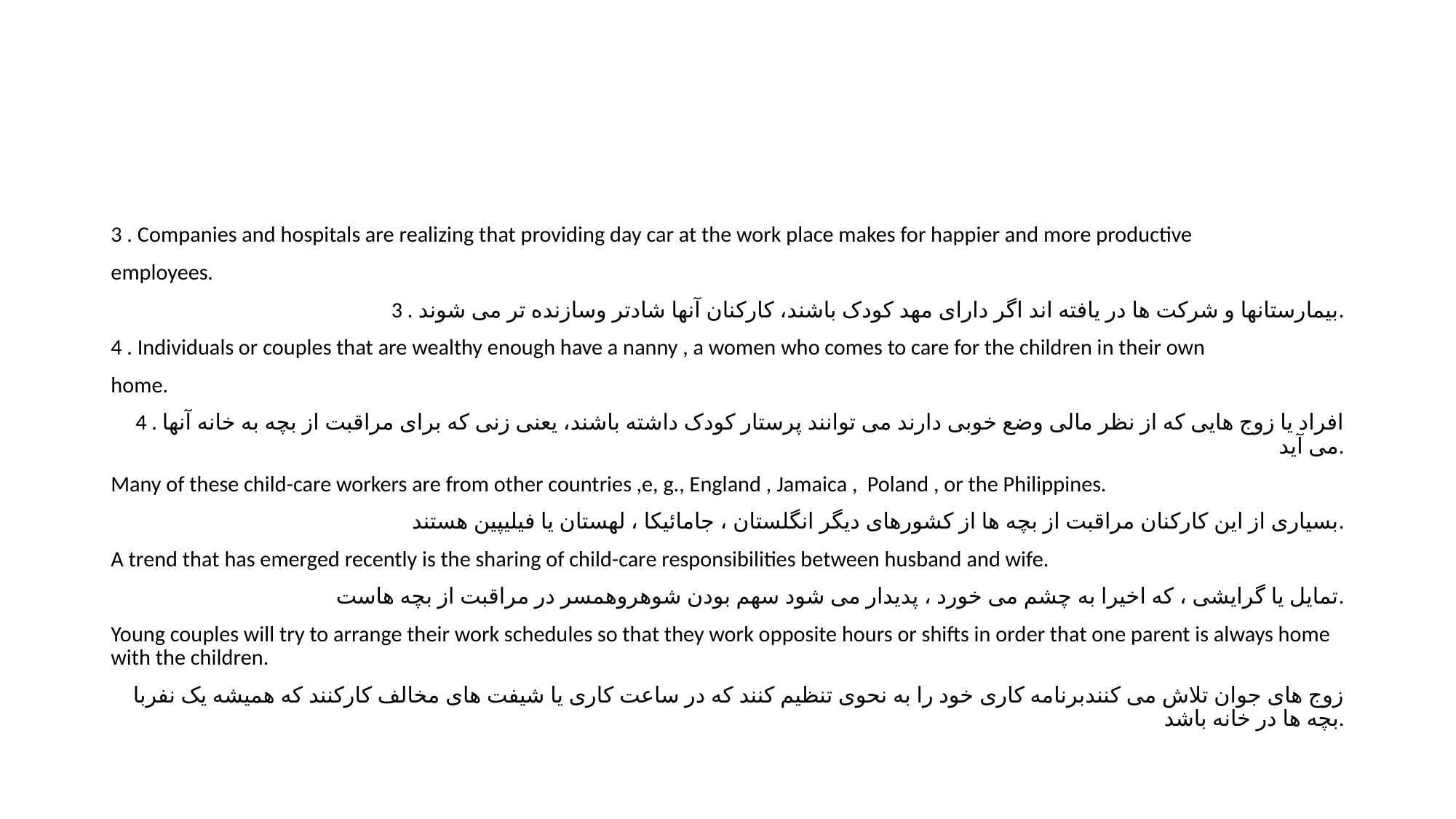

#
3 . Companies and hospitals are realizing that providing day car at the work place makes for happier and more productive
employees.
3 . بیمارستانها و شرکت ها در یافته اند اگر دارای مهد کودک باشند، کارکنان آنها شادتر وسازنده تر می شوند.
4 . Individuals or couples that are wealthy enough have a nanny , a women who comes to care for the children in their own
home.
4 . افراد یا زوج هایی که از نظر مالی وضع خوبی دارند می توانند پرستار کودک داشته باشند، یعنی زنی که برای مراقبت از بچه به خانه آنها می آید.
Many of these child-care workers are from other countries ,e, g., England , Jamaica ,  Poland , or the Philippines.
بسیاری از این کارکنان مراقبت از بچه ها از کشورهای دیگر انگلستان ، جامائیکا ، لهستان یا فیلیپین هستند.
A trend that has emerged recently is the sharing of child-care responsibilities between husband and wife.
تمایل یا گرایشی ، که اخیرا به چشم می خورد ، پدیدار می شود سهم بودن شوهروهمسر در مراقبت از بچه هاست.
Young couples will try to arrange their work schedules so that they work opposite hours or shifts in order that one parent is always home with the children.
زوج های جوان تلاش می کنندبرنامه کاری خود را به نحوی تنظیم کنند که در ساعت کاری یا شیفت های مخالف کارکنند که همیشه یک نفربا بچه ها در خانه باشد.